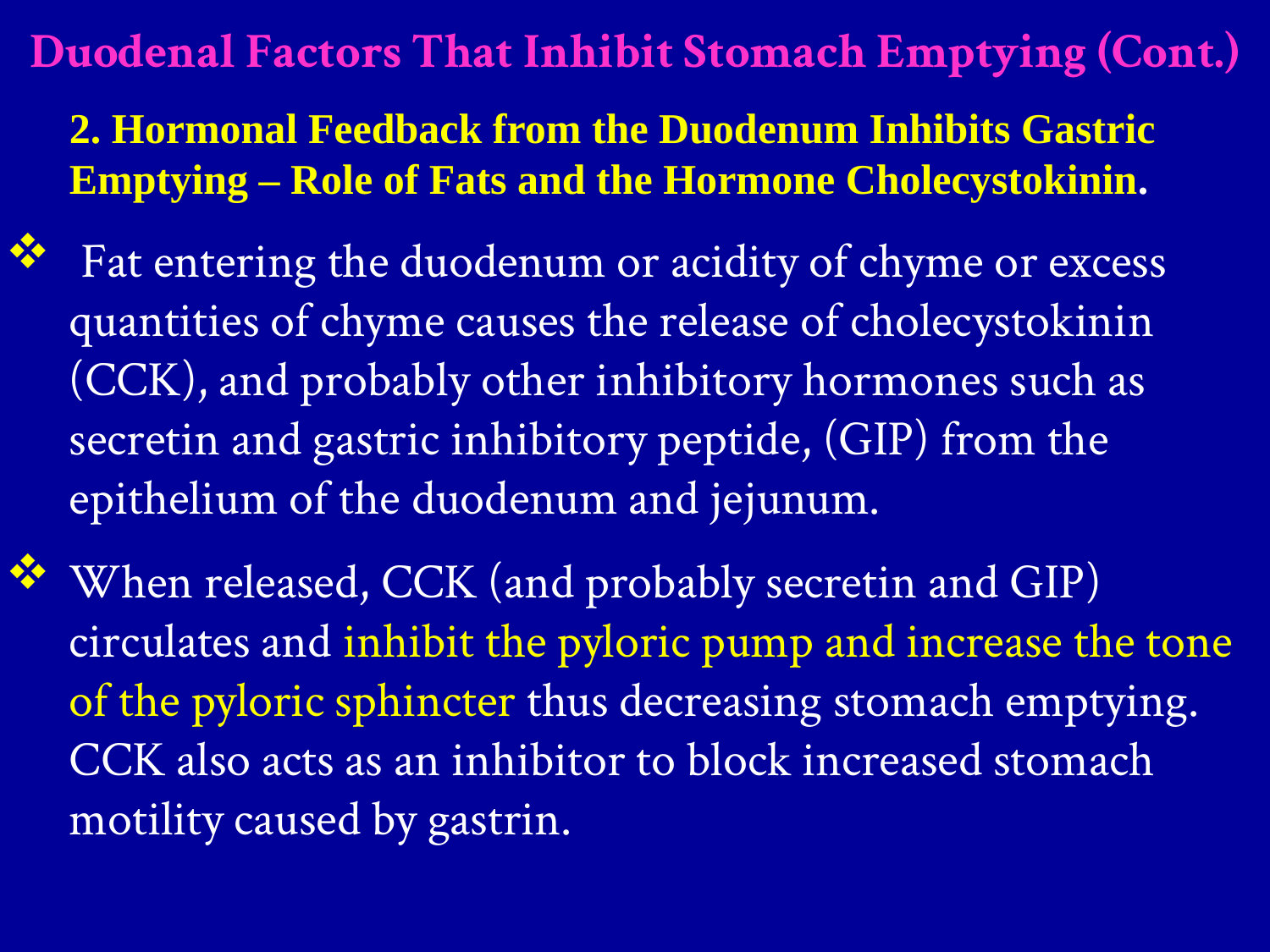

Duodenal Factors That Inhibit Stomach Emptying (Cont.)
	2. Hormonal Feedback from the Duodenum Inhibits Gastric Emptying – Role of Fats and the Hormone Cholecystokinin.
 Fat entering the duodenum or acidity of chyme or excess quantities of chyme causes the release of cholecystokinin (CCK), and probably other inhibitory hormones such as secretin and gastric inhibitory peptide, (GIP) from the epithelium of the duodenum and jejunum.
When released, CCK (and probably secretin and GIP) circulates and inhibit the pyloric pump and increase the tone of the pyloric sphincter thus decreasing stomach emptying. CCK also acts as an inhibitor to block increased stomach motility caused by gastrin.